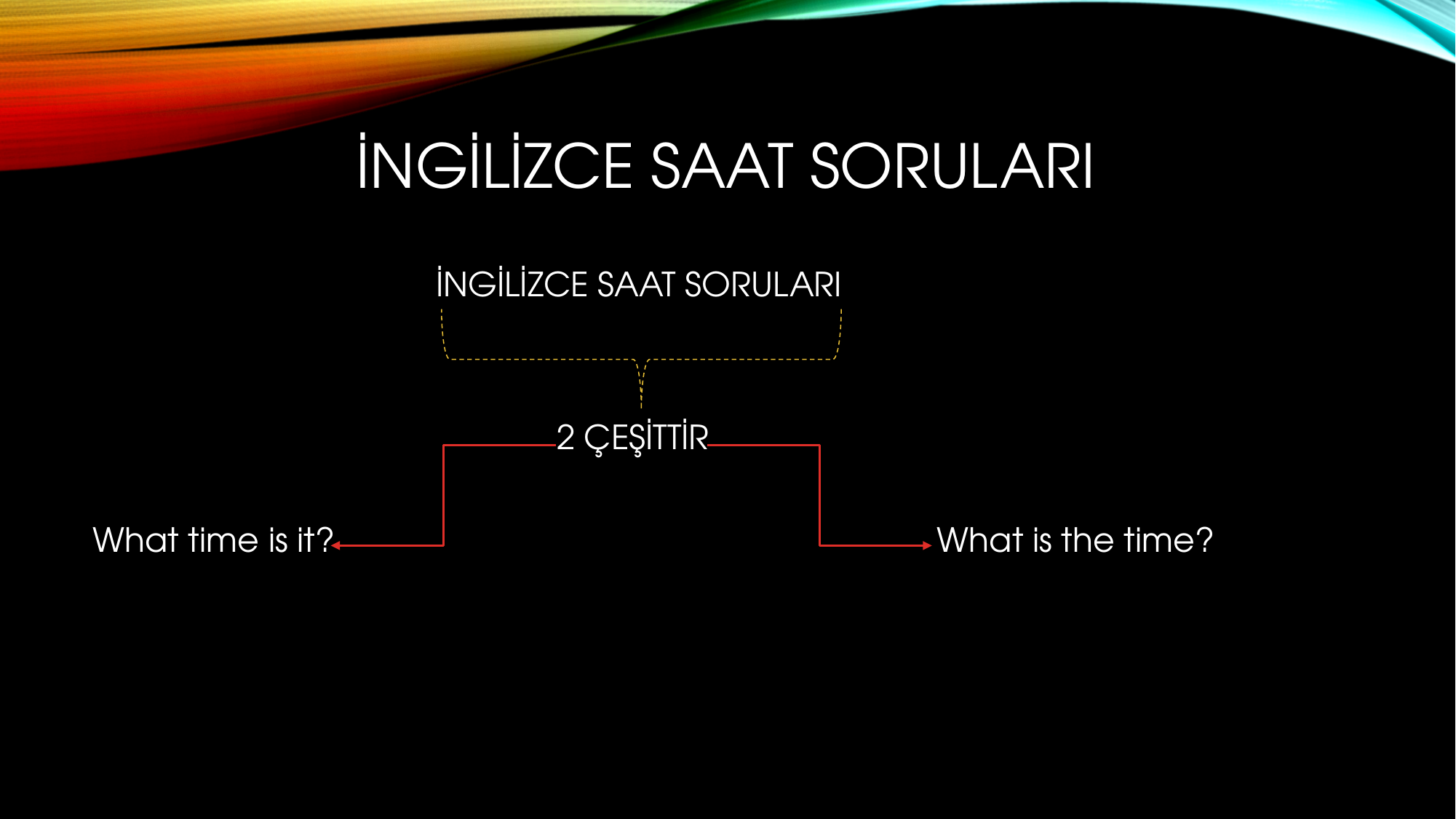

# İNGİLİZCE SAAT SORULARI

                                     İNGİLİZCE SAAT SORULARI

                                                  2 ÇEŞİTTİR

What time is it?                                                                 What is the time?